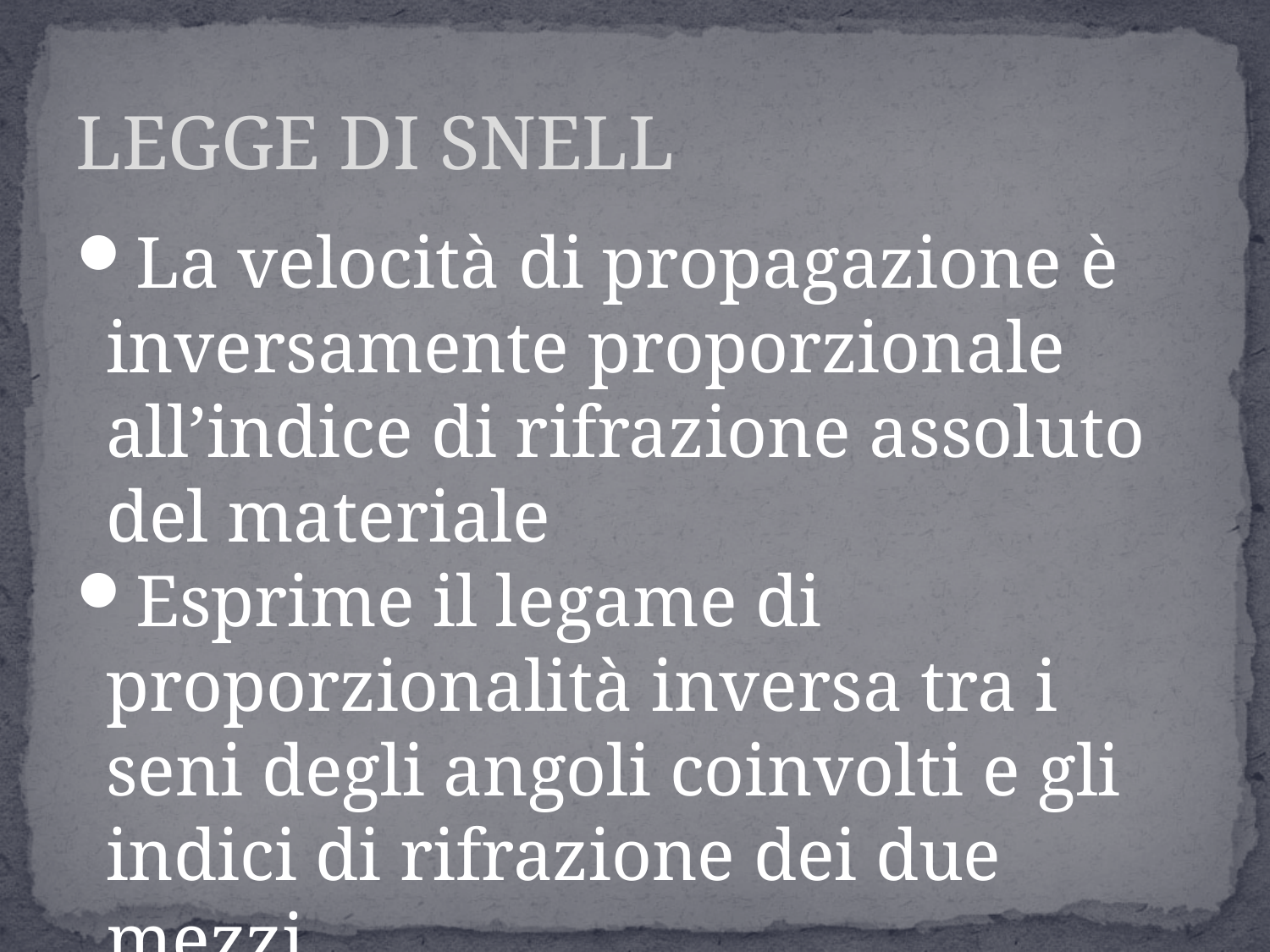

LEGGE DI SNELL
La velocità di propagazione è inversamente proporzionale all’indice di rifrazione assoluto del materiale
Esprime il legame di proporzionalità inversa tra i seni degli angoli coinvolti e gli indici di rifrazione dei due mezzi.